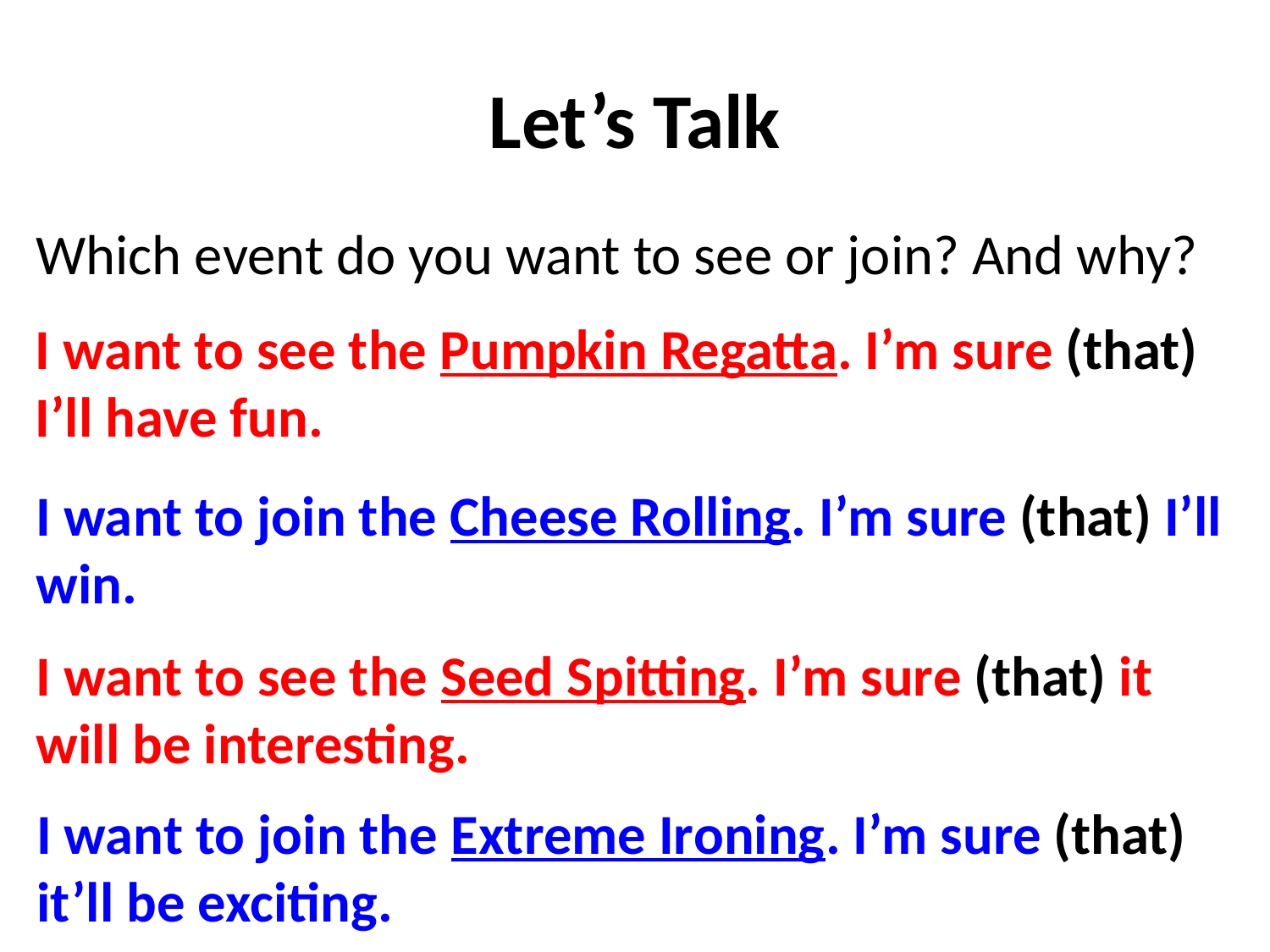

# Let’s Talk
Which event do you want to see or join? And why?
I want to see the Pumpkin Regatta. I’m sure (that) I’ll have fun.
I want to join the Cheese Rolling. I’m sure (that) I’ll win.
I want to see the Seed Spitting. I’m sure (that) it will be interesting.
I want to join the Extreme Ironing. I’m sure (that) it’ll be exciting.